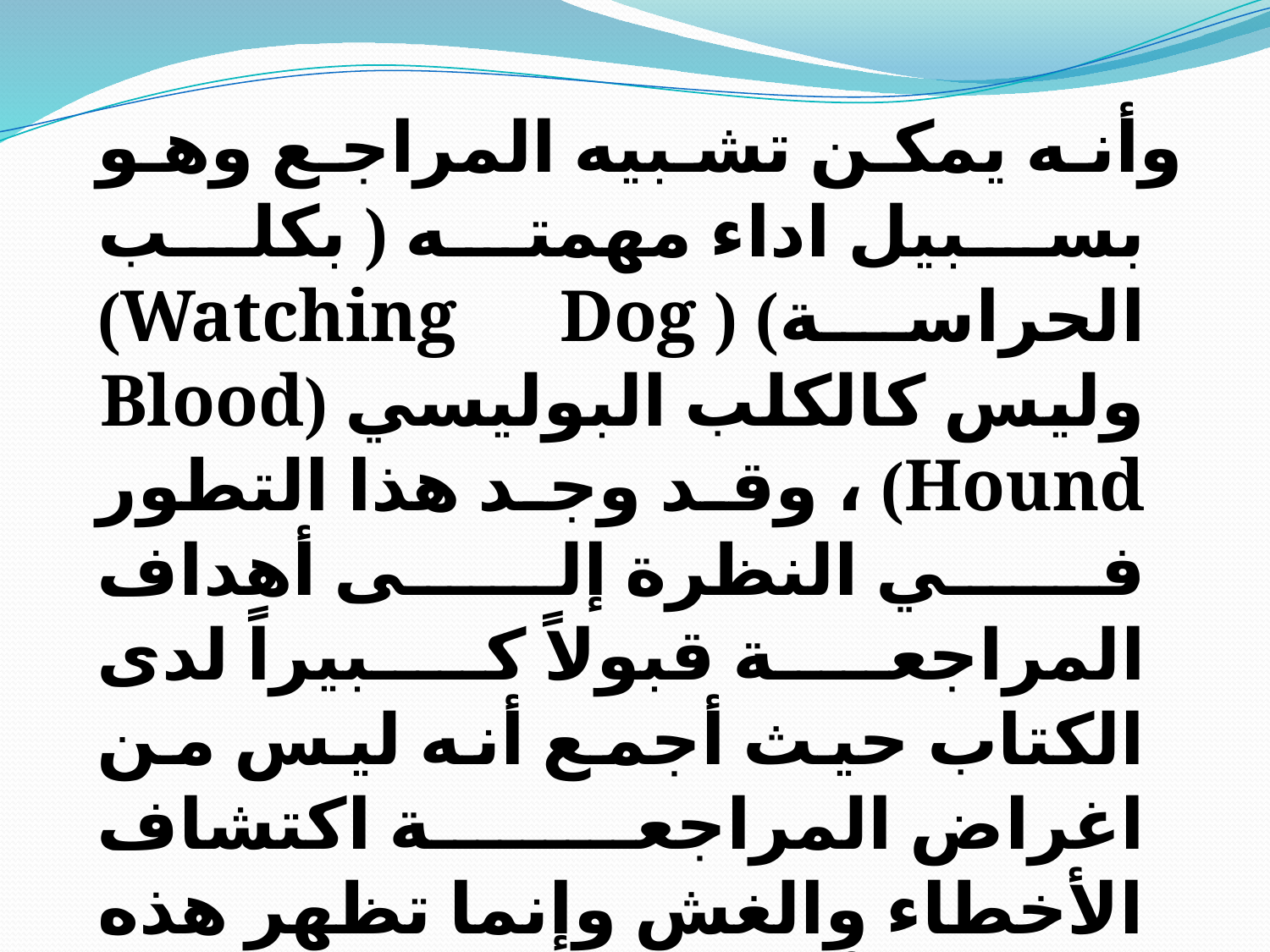

وأنه يمكن تشبيه المراجع وهو بسبيل اداء مهمته ( بكلب الحراسة) ( Watching Dog) وليس كالكلب البوليسي (Blood Hound) ، وقد وجد هذا التطور في النظرة إلى أهداف المراجعة قبولاً كبيراً لدى الكتاب حيث أجمع أنه ليس من اغراض المراجعة اكتشاف الأخطاء والغش وإنما تظهر هذه نتيجة لأداء المراجع لمهمته وبطريقة غير مباشرة.